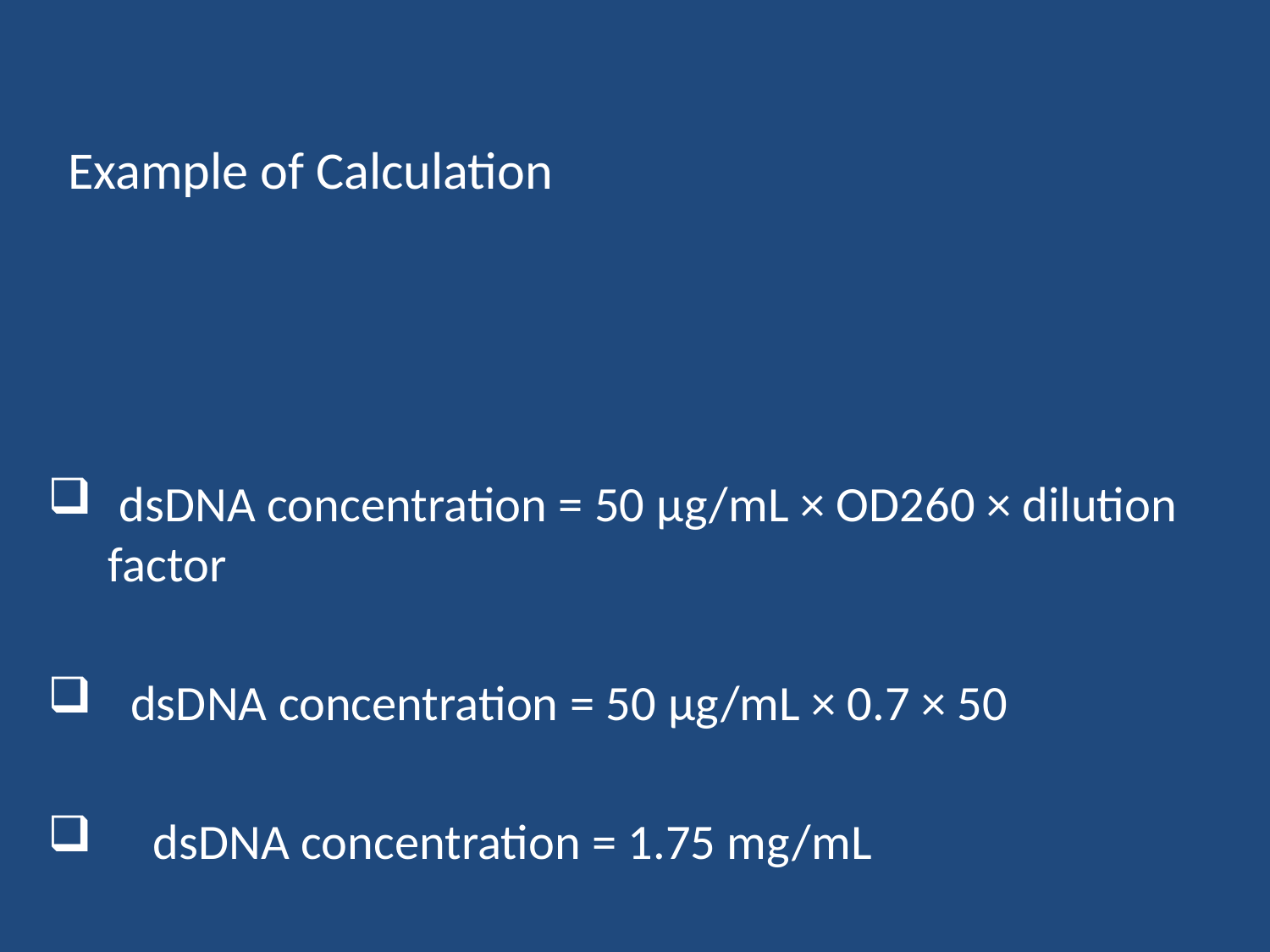

# Example of Calculation
 dsDNA concentration = 50 μg/mL × OD260 × dilution factor

  dsDNA concentration = 50 μg/mL × 0.7 × 50

    dsDNA concentration = 1.75 mg/mL